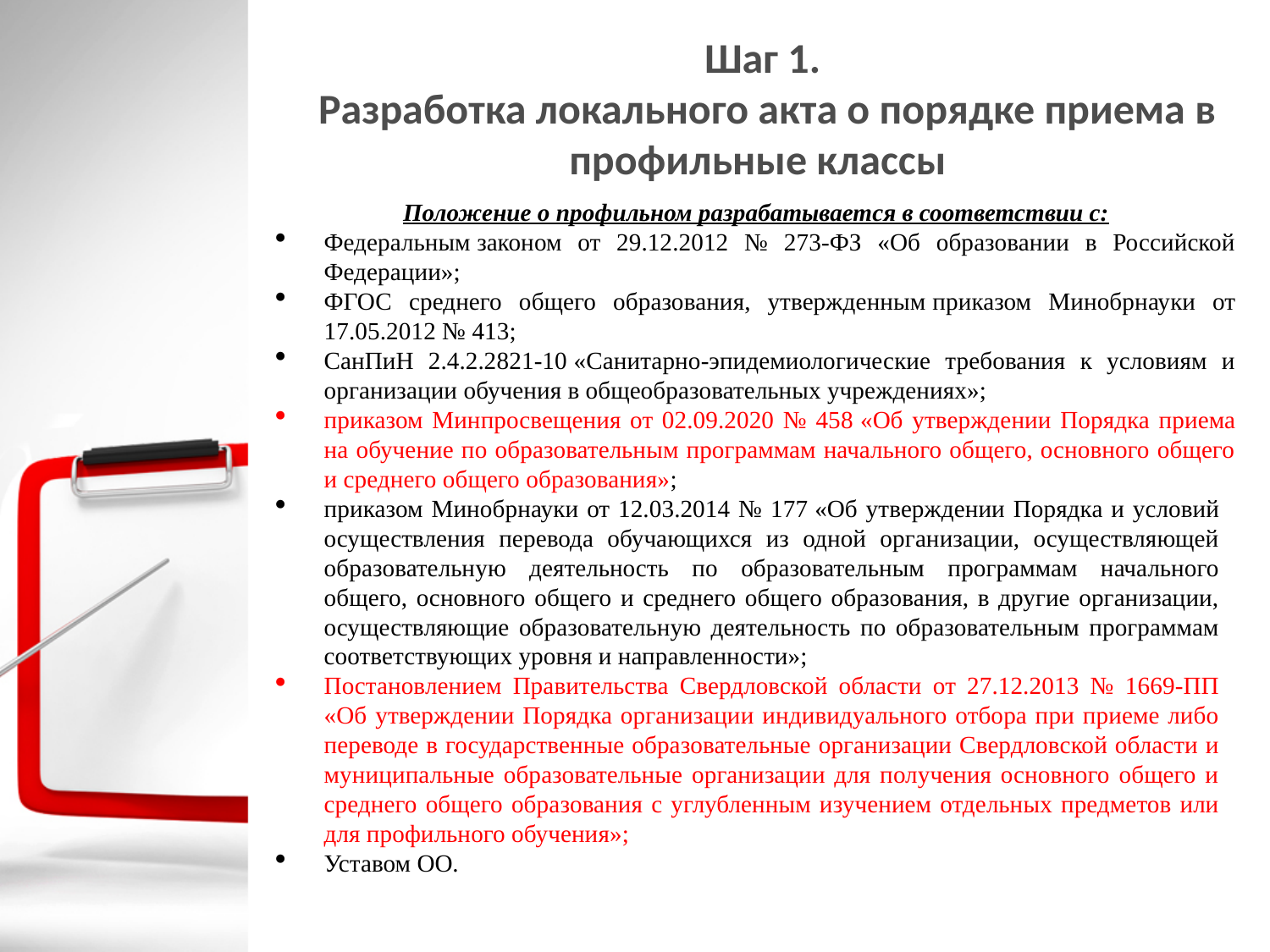

# Шаг 1. Разработка локального акта о порядке приема в профильные классы
Положение о профильном разрабатывается в соответствии с:
Федеральным законом от 29.12.2012 № 273-ФЗ «Об образовании в Российской Федерации»;
ФГОС среднего общего образования, утвержденным приказом Минобрнауки от 17.05.2012 № 413;
СанПиН 2.4.2.2821-10 «Санитарно-эпидемиологические требования к условиям и организации обучения в общеобразовательных учреждениях»;
приказом Минпросвещения от 02.09.2020 № 458 «Об утверждении Порядка приема на обучение по образовательным программам начального общего, основного общего и среднего общего образования»;
приказом Минобрнауки от 12.03.2014 № 177 «Об утверждении Порядка и условий осуществления перевода обучающихся из одной организации, осуществляющей образовательную деятельность по образовательным программам начального общего, основного общего и среднего общего образования, в другие организации, осуществляющие образовательную деятельность по образовательным программам соответствующих уровня и направленности»;
Постановлением Правительства Свердловской области от 27.12.2013 № 1669-ПП «Об утверждении Порядка организации индивидуального отбора при приеме либо переводе в государственные образовательные организации Свердловской области и муниципальные образовательные организации для получения основного общего и среднего общего образования с углубленным изучением отдельных предметов или для профильного обучения»;
Уставом ОО.